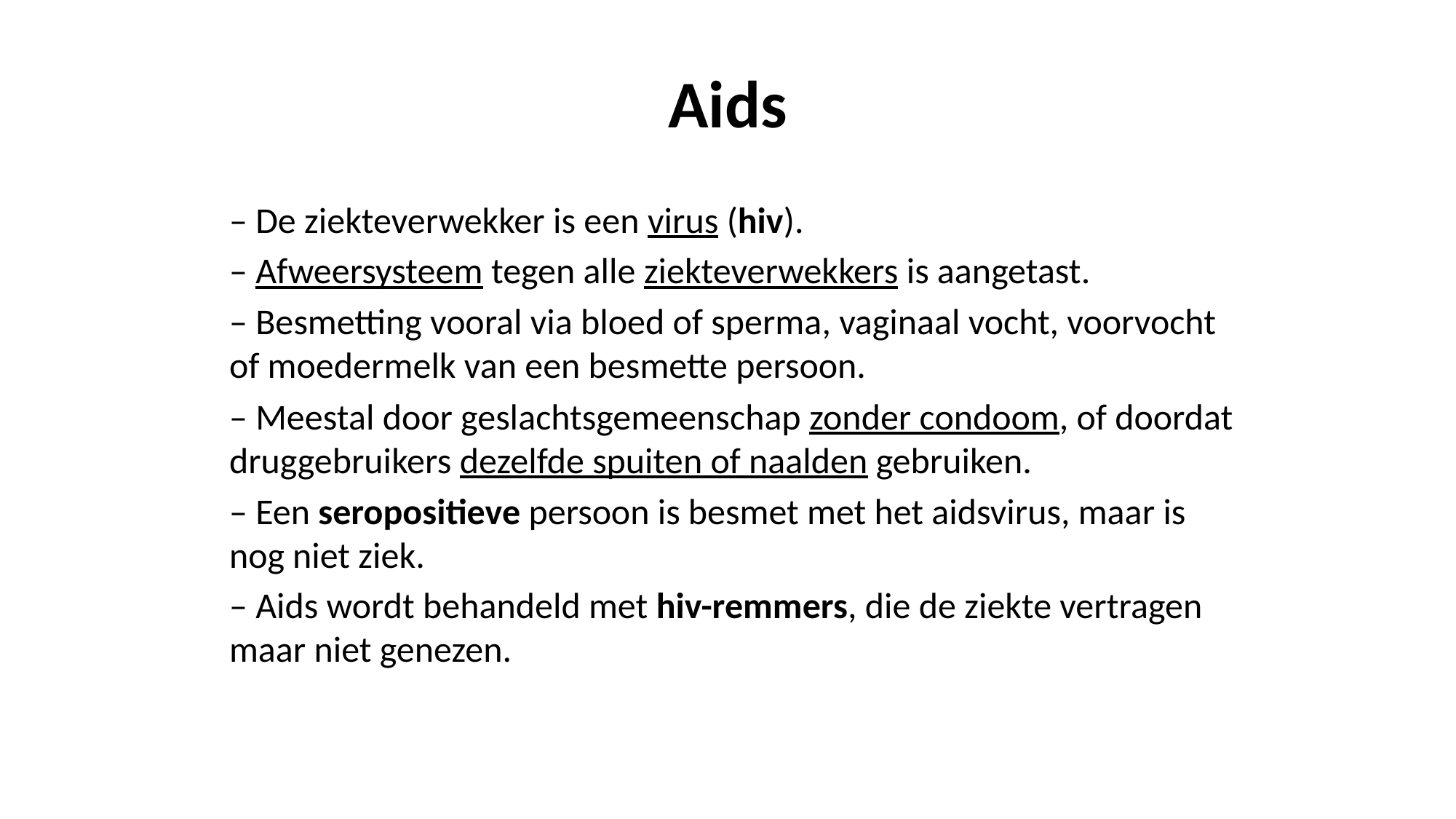

# Aids
– De ziekteverwekker is een virus (hiv).
– Afweersysteem tegen alle ziekteverwekkers is aangetast.
– Besmetting vooral via bloed of sperma, vaginaal vocht, voorvocht of moedermelk van een besmette persoon.
– Meestal door geslachtsgemeenschap zonder condoom, of doordat druggebruikers dezelfde spuiten of naalden gebruiken.
– Een seropositieve persoon is besmet met het aidsvirus, maar is nog niet ziek.
– Aids wordt behandeld met hiv-remmers, die de ziekte vertragen maar niet genezen.